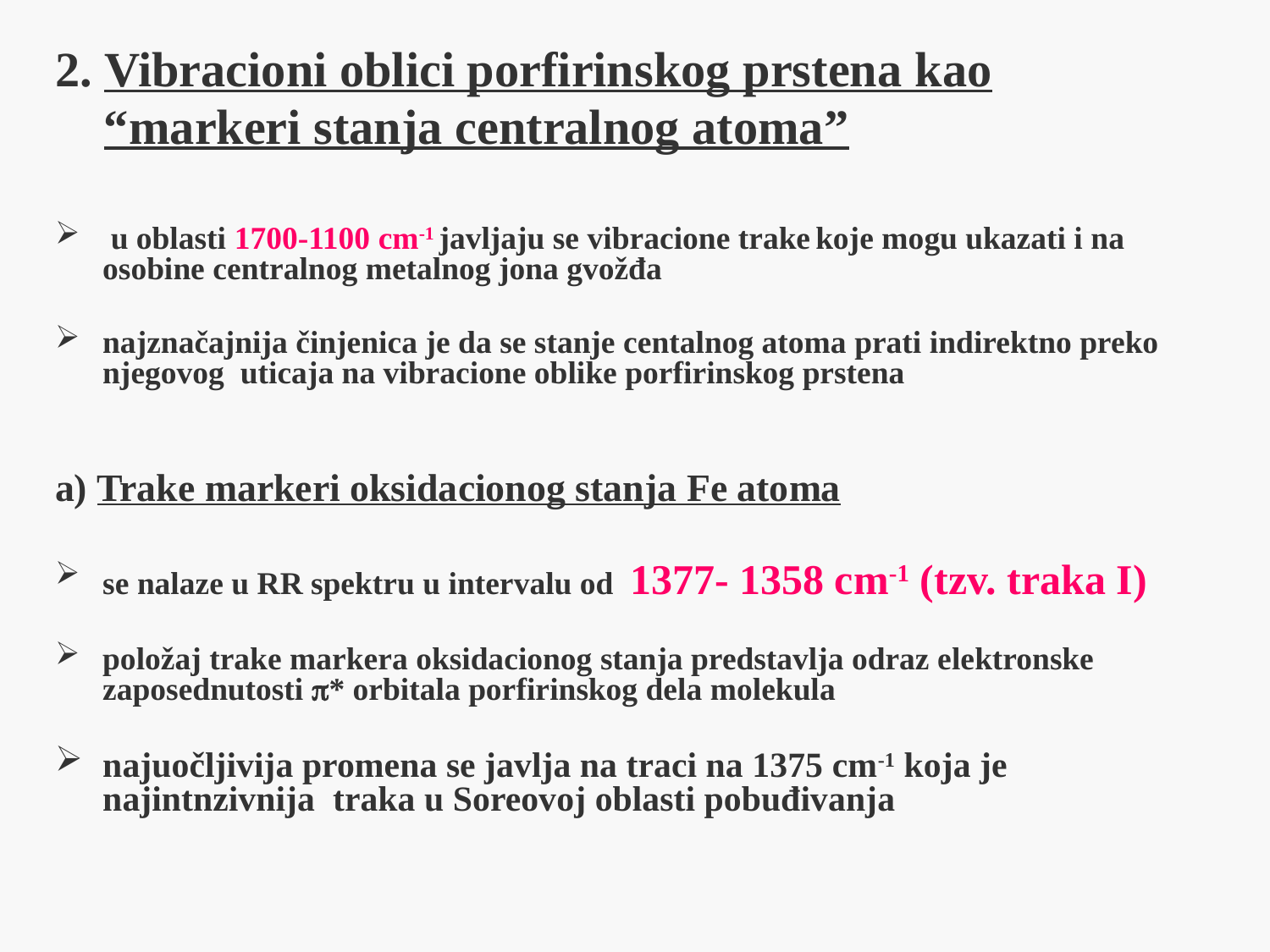

2. Vibracioni oblici porfirinskog prstena kao
    “markeri stanja centralnog atoma”

 u oblasti 1700-1100 cm-1 javljaju se vibracione trake koje mogu ukazati i na osobine centralnog metalnog jona gvožđa

najznačajnija činjenica je da se stanje centalnog atoma prati indirektno preko   njegovog  uticaja na vibracione oblike porfirinskog prstena

a) Trake markeri oksidacionog stanja Fe atoma

se nalaze u RR spektru u intervalu od  1377- 1358 cm-1 (tzv. traka I)

položaj trake markera oksidacionog stanja predstavlja odraz elektronske   zaposednutosti π* orbitala porfirinskog dela molekula

najuočljivija promena se javlja na traci na 1375 cm-1 koja je  najintnzivnija  traka u Soreovoj oblasti pobuđivanja